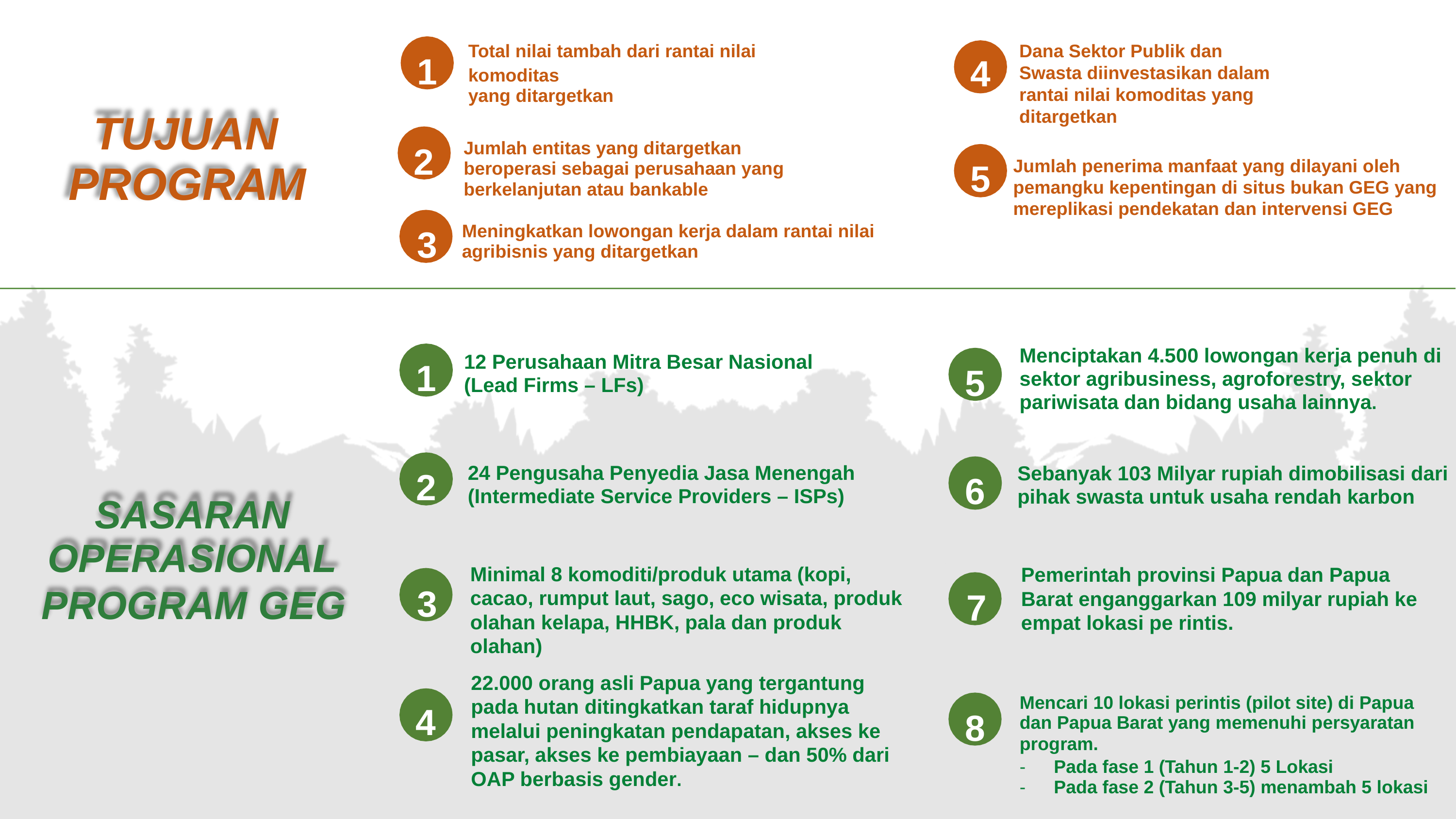

Total nilai tambah dari rantai nilai komoditas
yang ditargetkan
Dana Sektor Publik dan
Swasta diinvestasikan dalam rantai nilai komoditas yang ditargetkan

Jumlah penerima manfaat yang dilayani oleh pemangku kepentingan di situs bukan GEG yang mereplikasi pendekatan dan intervensi GEG

1
4

TUJUAN
PROGRAM

Jumlah entitas yang ditargetkan
beroperasi sebagai perusahaan yang
berkelanjutan atau bankable
2

5

Meningkatkan lowongan kerja dalam rantai nilai
agribisnis yang ditargetkan
3

Menciptakan 4.500 lowongan kerja penuh di
sektor agribusiness, agroforestry, sektor
pariwisata dan bidang usaha lainnya.

12 Perusahaan Mitra Besar Nasional
(Lead Firms – LFs)
1
5

2
24 Pengusaha Penyedia Jasa Menengah
(Intermediate Service Providers – ISPs)
Sebanyak 103 Milyar rupiah dimobilisasi dari
pihak swasta untuk usaha rendah karbon
6

SASARAN
OPERASIONAL
PROGRAM GEG
Minimal 8 komoditi/produk utama (kopi, cacao, rumput laut, sago, eco wisata, produk olahan kelapa, HHBK, pala dan produk olahan)
Pemerintah provinsi Papua dan Papua Barat enganggarkan 109 milyar rupiah ke empat lokasi pe rintis.

3
7
22.000 orang asli Papua yang tergantung pada hutan ditingkatkan taraf hidupnya melalui peningkatan pendapatan, akses ke pasar, akses ke pembiayaan – dan 50% dari OAP berbasis gender.
Mencari 10 lokasi perintis (pilot site) di Papua
dan Papua Barat yang memenuhi persyaratan
program.

4
8
-
-
Pada fase 1 (Tahun 1-2) 5 Lokasi
Pada fase 2 (Tahun 3-5) menambah 5 lokasi